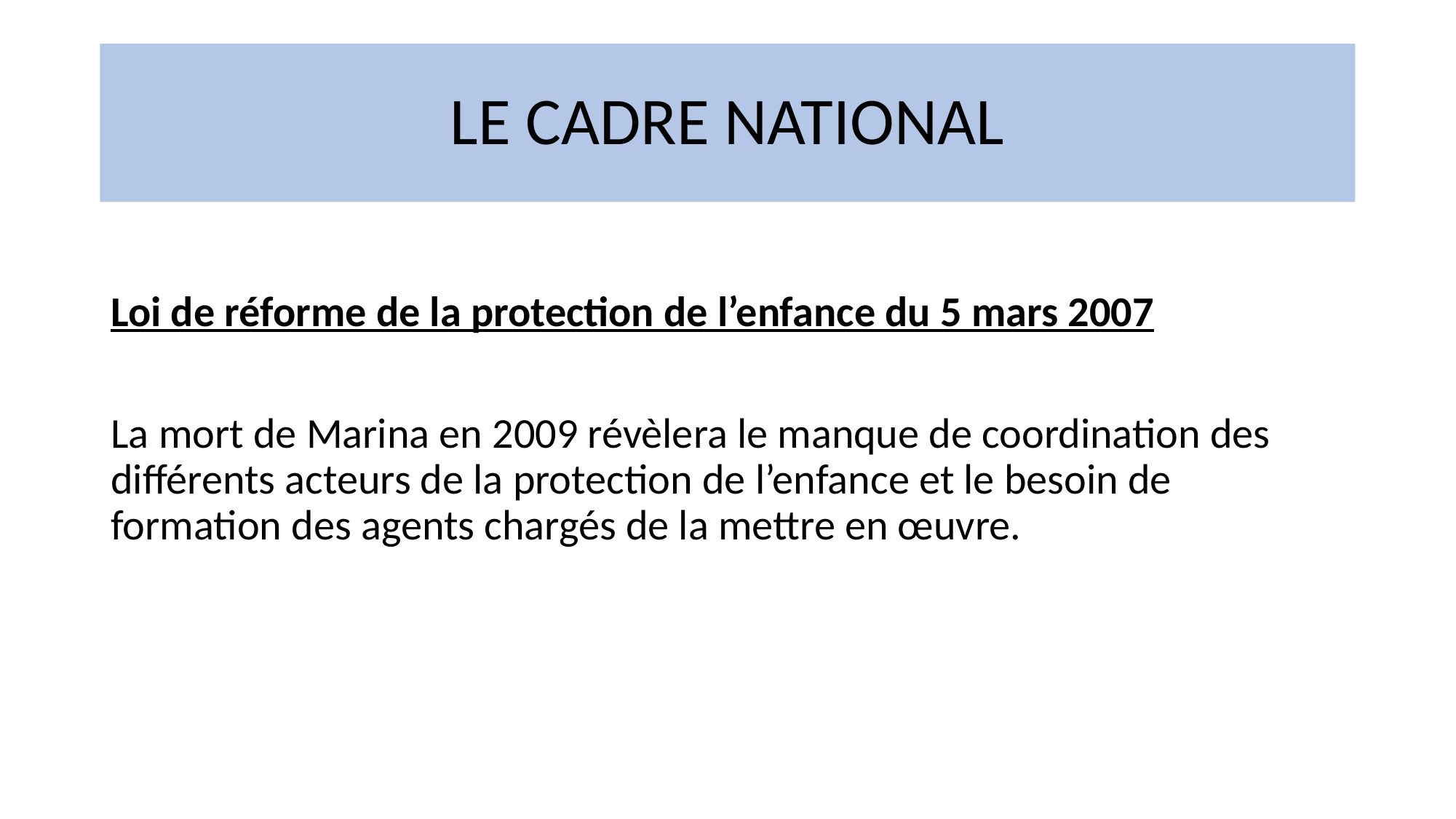

# LE CADRE NATIONAL

Loi de réforme de la protection de l’enfance du 5 mars 2007

La mort de Marina en 2009 révèlera le manque de coordination des différents acteurs de la protection de l’enfance et le besoin de formation des agents chargés de la mettre en œuvre.